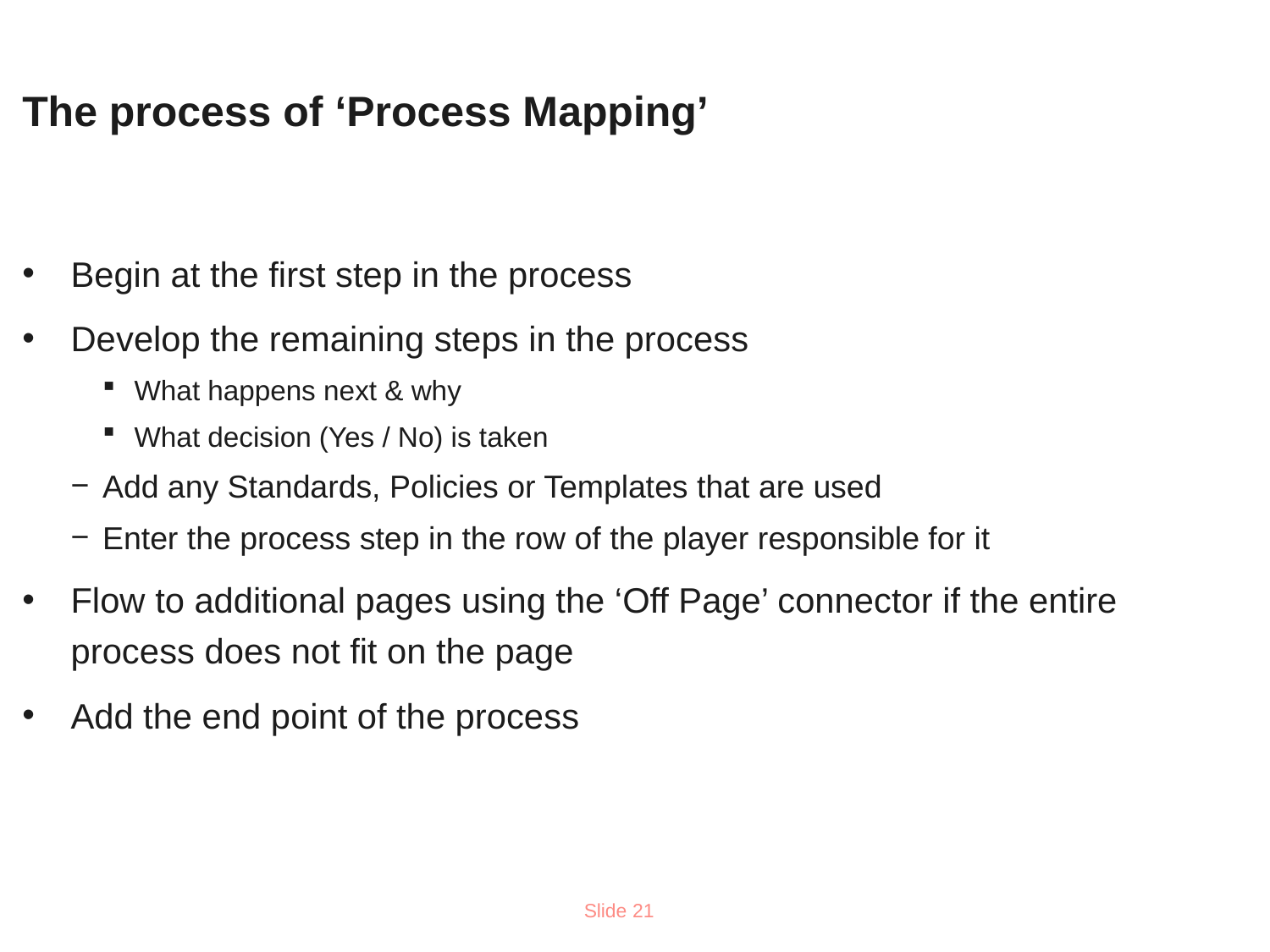

# The process of ‘Process Mapping’
Begin at the first step in the process
Develop the remaining steps in the process
What happens next & why
What decision (Yes / No) is taken
Add any Standards, Policies or Templates that are used
Enter the process step in the row of the player responsible for it
Flow to additional pages using the ‘Off Page’ connector if the entire process does not fit on the page
Add the end point of the process